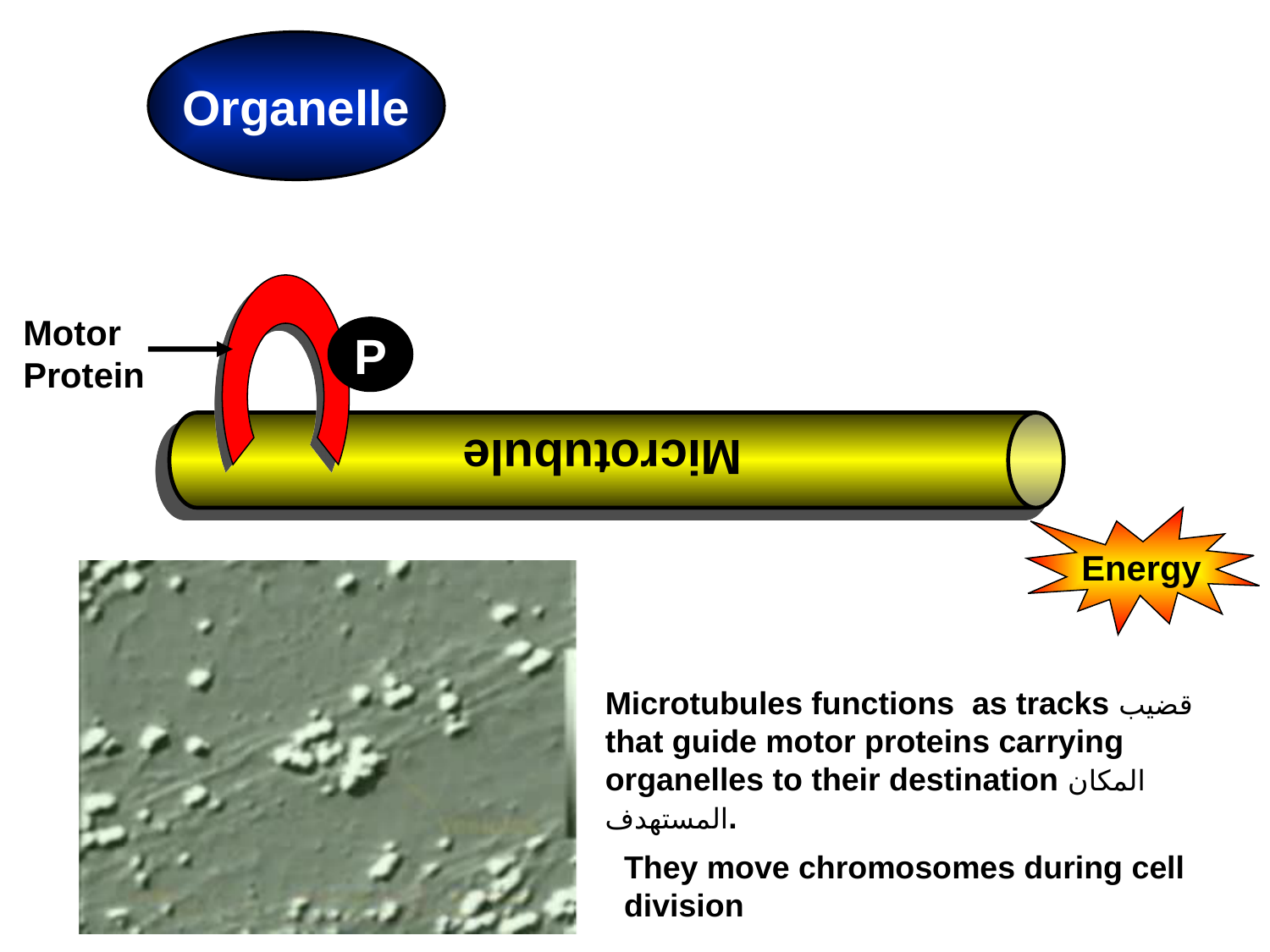

Microtubule
Organelle

Motor Protein

P
Energy
Microtubules functions  as tracks قضيب that guide motor proteins carrying organelles to their destination المكان المستهدف.
They move chromosomes during cell division